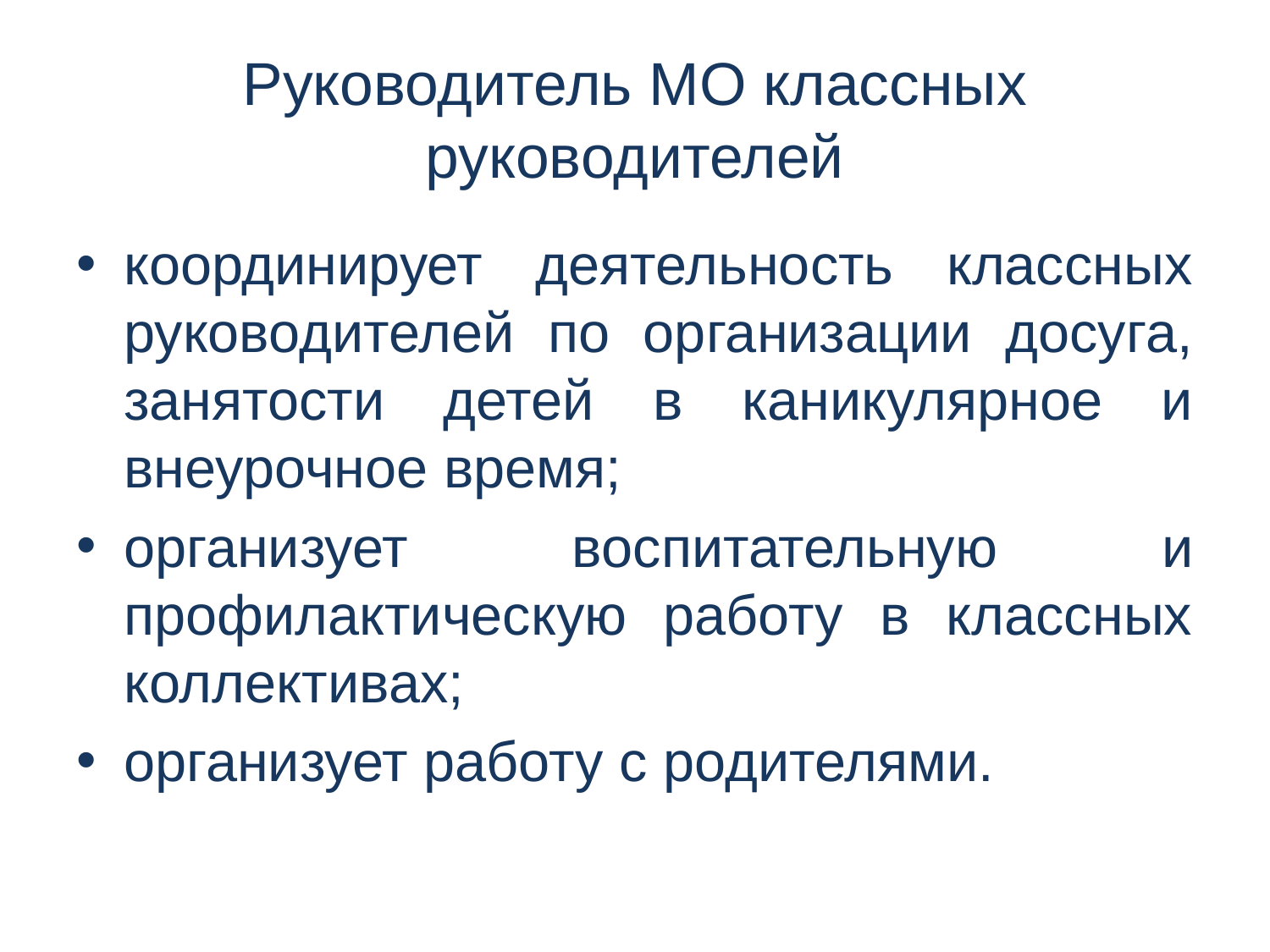

# Руководитель МО классных руководителей
координирует деятельность классных руководителей по организации досуга, занятости детей в каникулярное и внеурочное время;
организует воспитательную и профилактическую работу в классных коллективах;
организует работу с родителями.